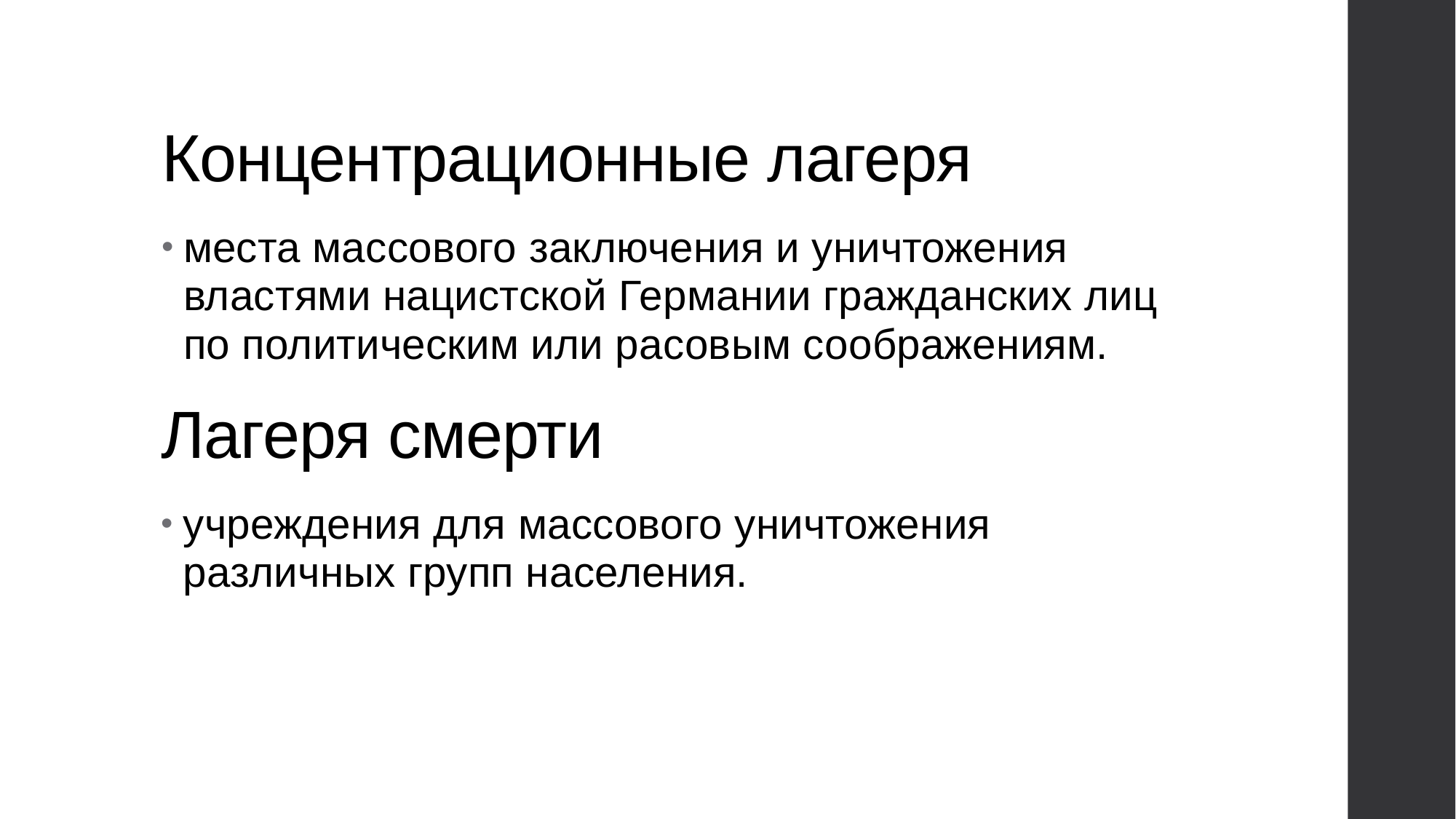

# Концентрационные лагеря
места массового заключения и уничтожения властями нацистской Германии гражданских лиц по политическим или расовым соображениям.
Лагеря смерти
учреждения для массового уничтожения различных групп населения.